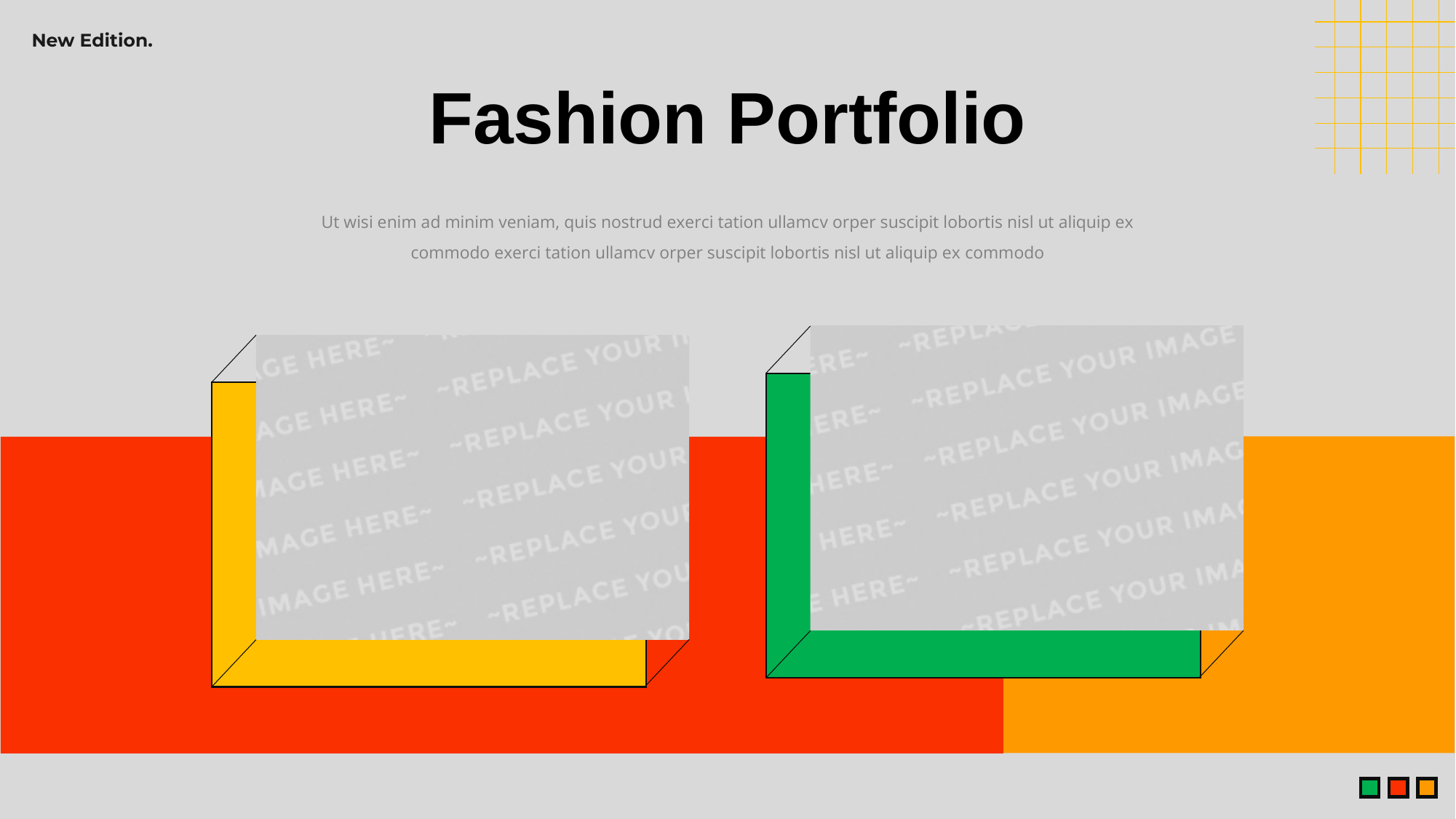

New Edition.
Fashion Portfolio
Ut wisi enim ad minim veniam, quis nostrud exerci tation ullamcv orper suscipit lobortis nisl ut aliquip ex commodo exerci tation ullamcv orper suscipit lobortis nisl ut aliquip ex commodo